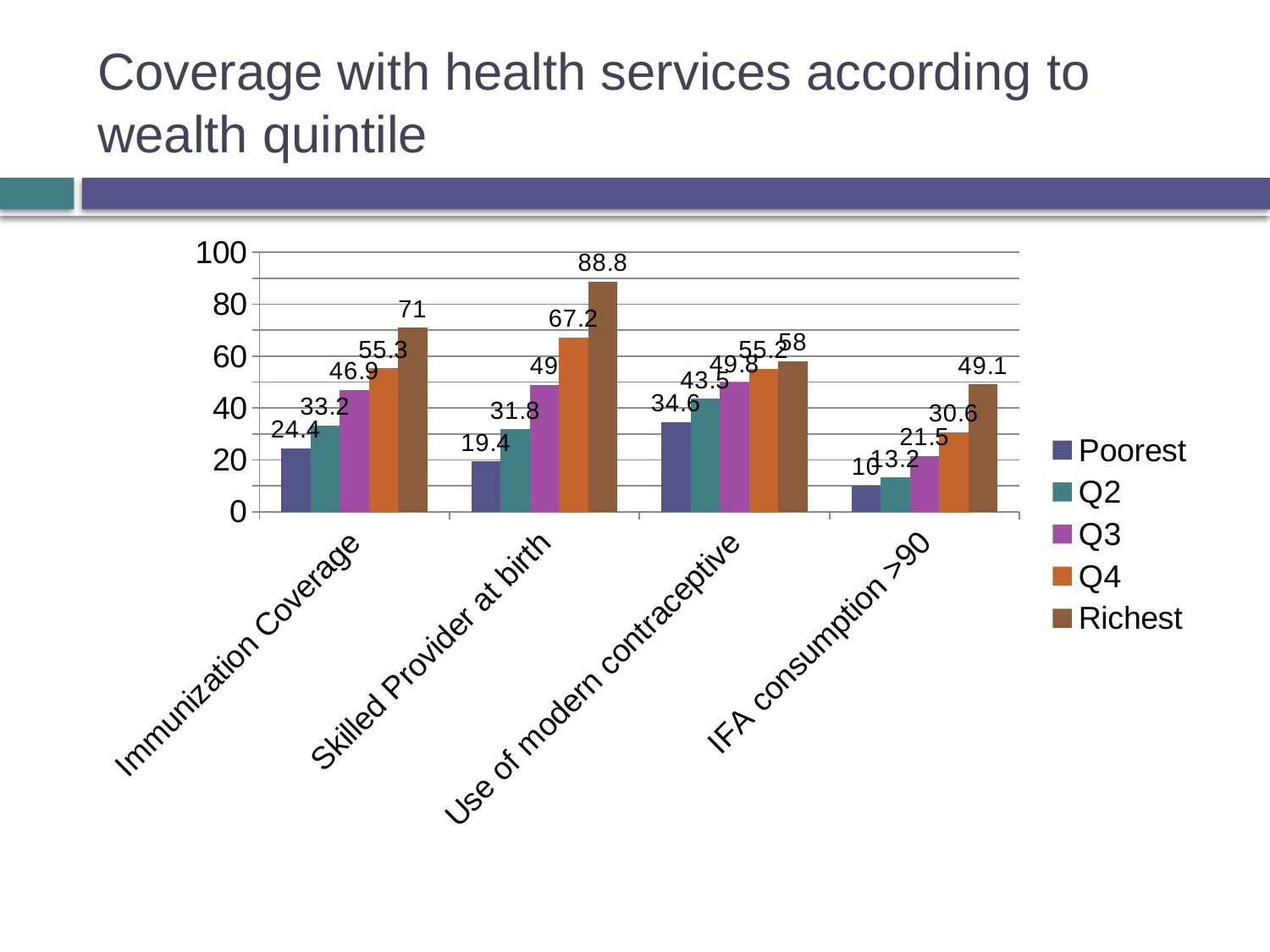

# Coverage with health services according to wealth quintile

### Chart

| Category | Poorest  | Q2 | Q3 | Q4 | Richest |
|---|---|---|---|---|---|
| Immunization Coverage | 24.4 | 33.2 | 46.9 | 55.3 | 71.0 |
| Skilled Provider at birth | 19.4 | 31.8 | 49.0 | 67.2 | 88.8 |
| Use of modern contraceptive | 34.6 | 43.5 | 49.8 | 55.2 | 58.0 |
| IFA consumption >90 | 10.0 | 13.2 | 21.5 | 30.6 | 49.1 |